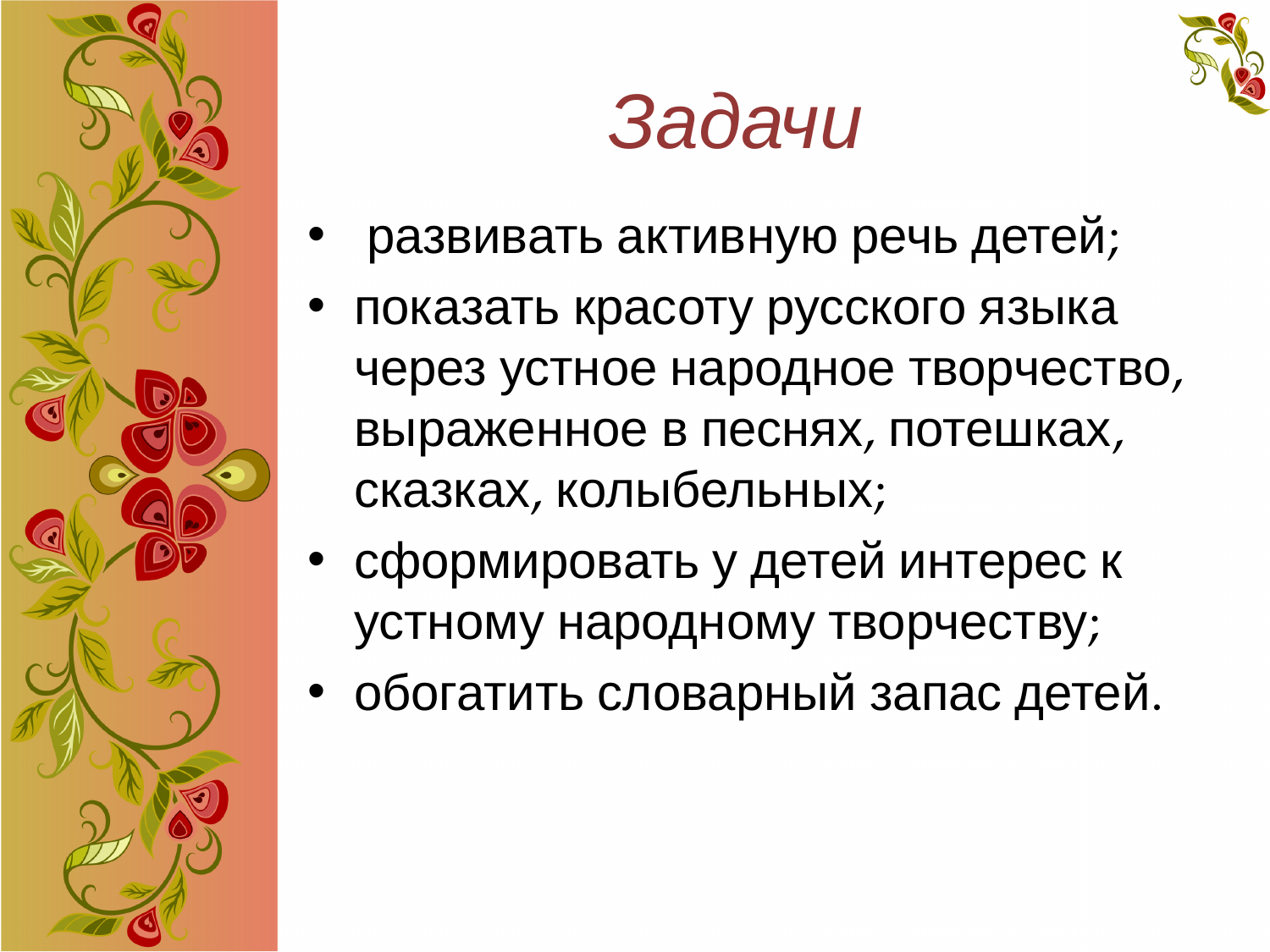

# Задачи
 развивать активную речь детей;
показать красоту русского языка через устное народное творчество, выраженное в песнях, потешках, сказках, колыбельных;
сформировать у детей интерес к устному народному творчеству;
обогатить словарный запас детей.